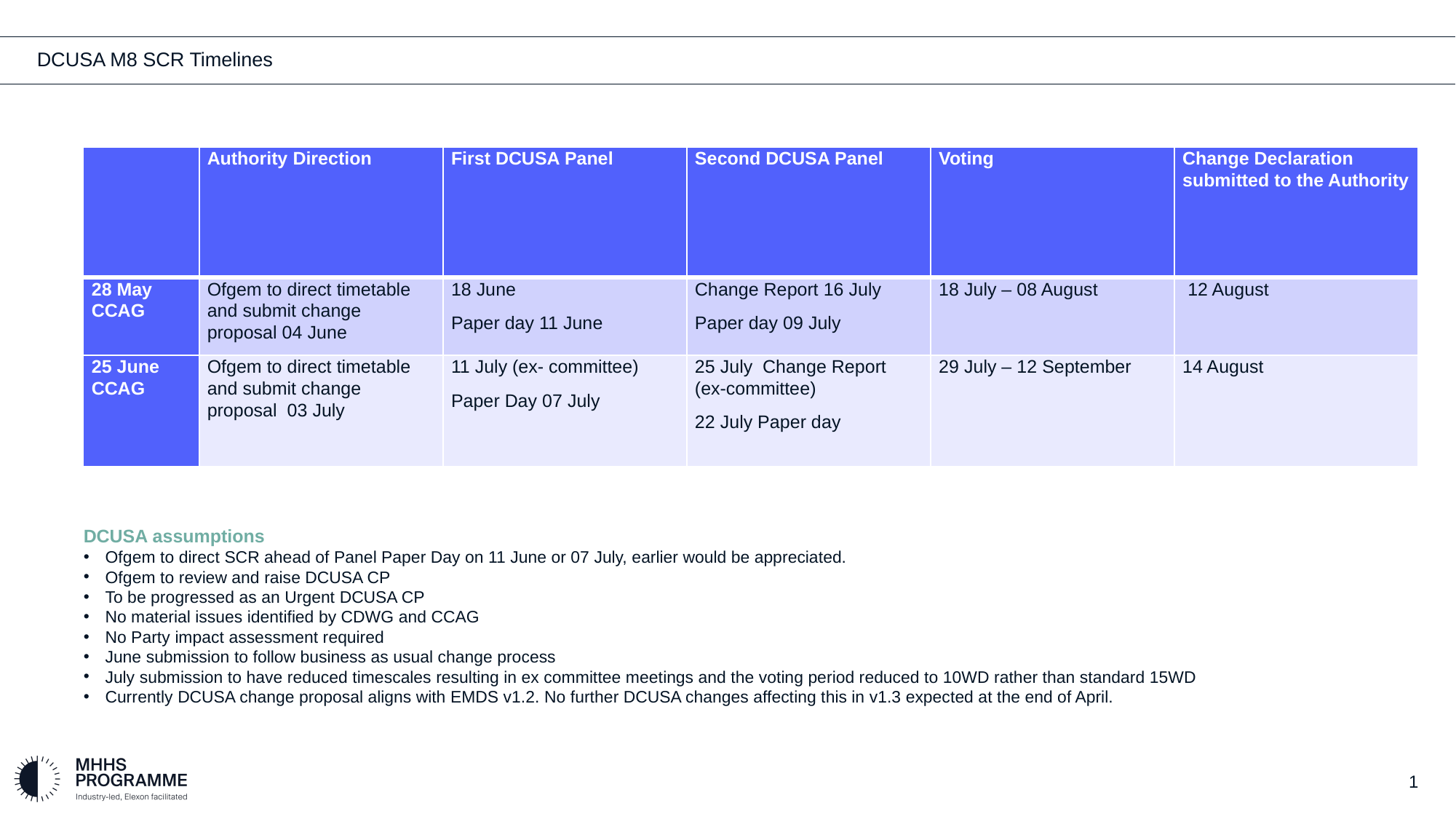

# DCUSA M8 SCR Timelines
|  | Authority Direction | First DCUSA Panel | Second DCUSA Panel | Voting | Change Declaration submitted to the Authority |
| --- | --- | --- | --- | --- | --- |
| 28 May CCAG | Ofgem to direct timetable and submit change proposal 04 June | 18 June Paper day 11 June | Change Report 16 July Paper day 09 July | 18 July – 08 August | 12 August |
| 25 June CCAG | Ofgem to direct timetable and submit change proposal 03 July | 11 July (ex- committee) Paper Day 07 July | 25 July Change Report (ex-committee) 22 July Paper day | 29 July – 12 September | 14 August |

DCUSA assumptions
Ofgem to direct SCR ahead of Panel Paper Day on 11 June or 07 July, earlier would be appreciated.
Ofgem to review and raise DCUSA CP
To be progressed as an Urgent DCUSA CP
No material issues identified by CDWG and CCAG
No Party impact assessment required
June submission to follow business as usual change process
July submission to have reduced timescales resulting in ex committee meetings and the voting period reduced to 10WD rather than standard 15WD
Currently DCUSA change proposal aligns with EMDS v1.2. No further DCUSA changes affecting this in v1.3 expected at the end of April.
1